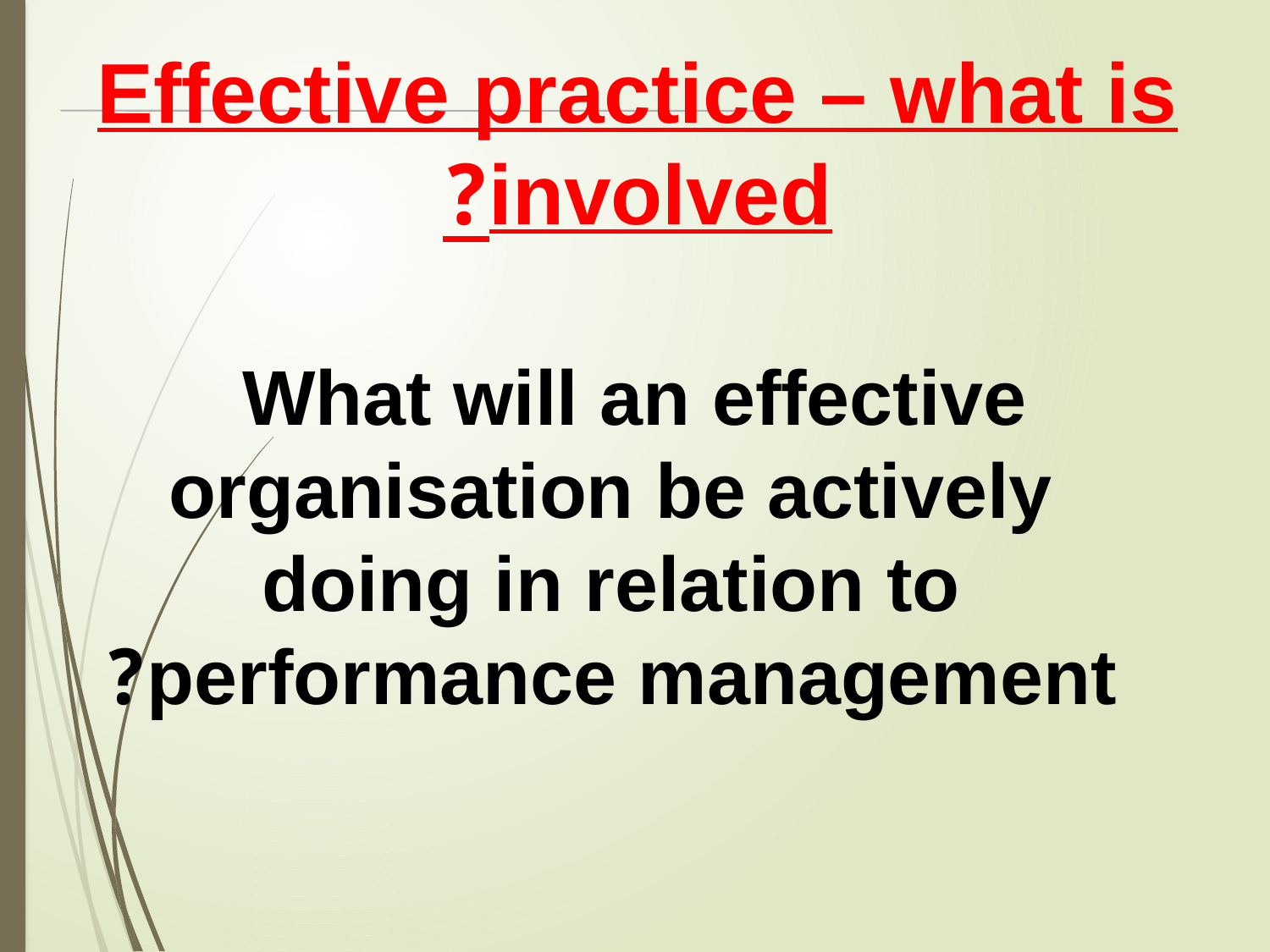

# Effective practice – what is involved?

What will an effective organisation be actively doing in relation to performance management?